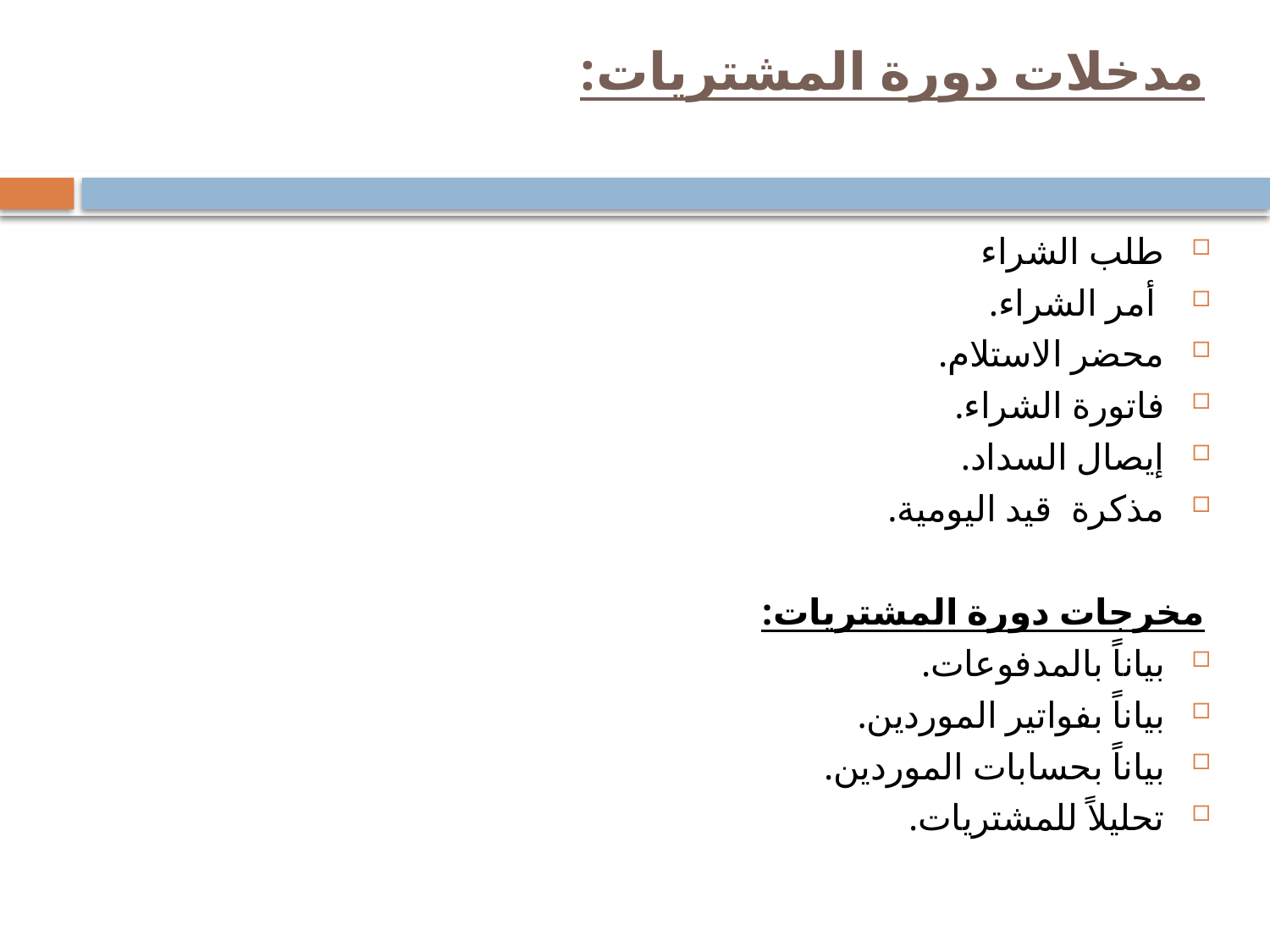

# مدخلات دورة المشتريات:
طلب الشراء
 أمر الشراء.
محضر الاستلام.
فاتورة الشراء.
إيصال السداد.
مذكرة  قيد اليومية.

مخرجات دورة المشتريات:
بياناً بالمدفوعات.
بياناً بفواتير الموردين.
بياناً بحسابات الموردين.
تحليلاً للمشتريات.